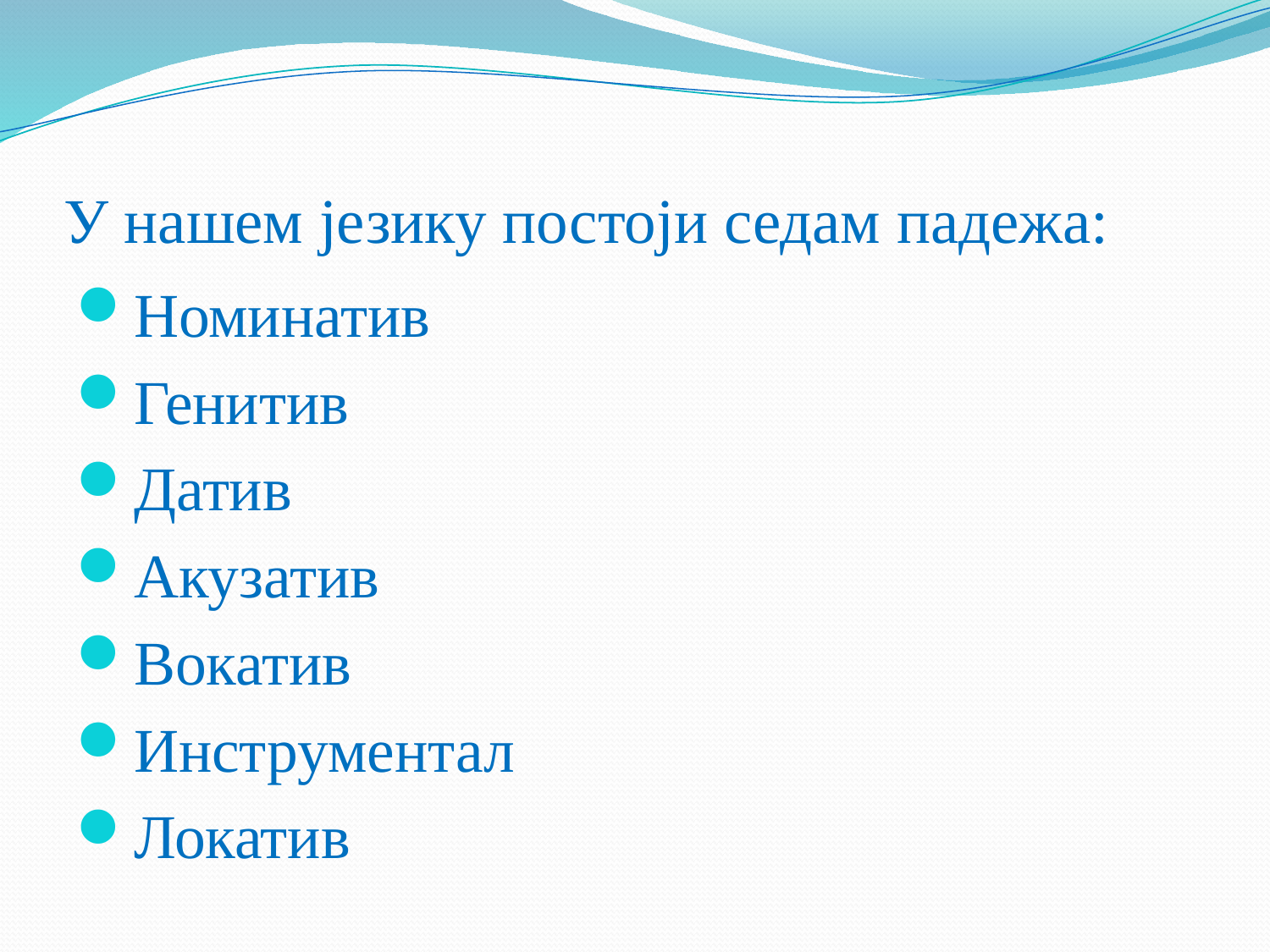

# У нашем језику постоји седам падежа:
Номинатив
Генитив
Датив
Акузатив
Вокатив
Инструментал
Локатив